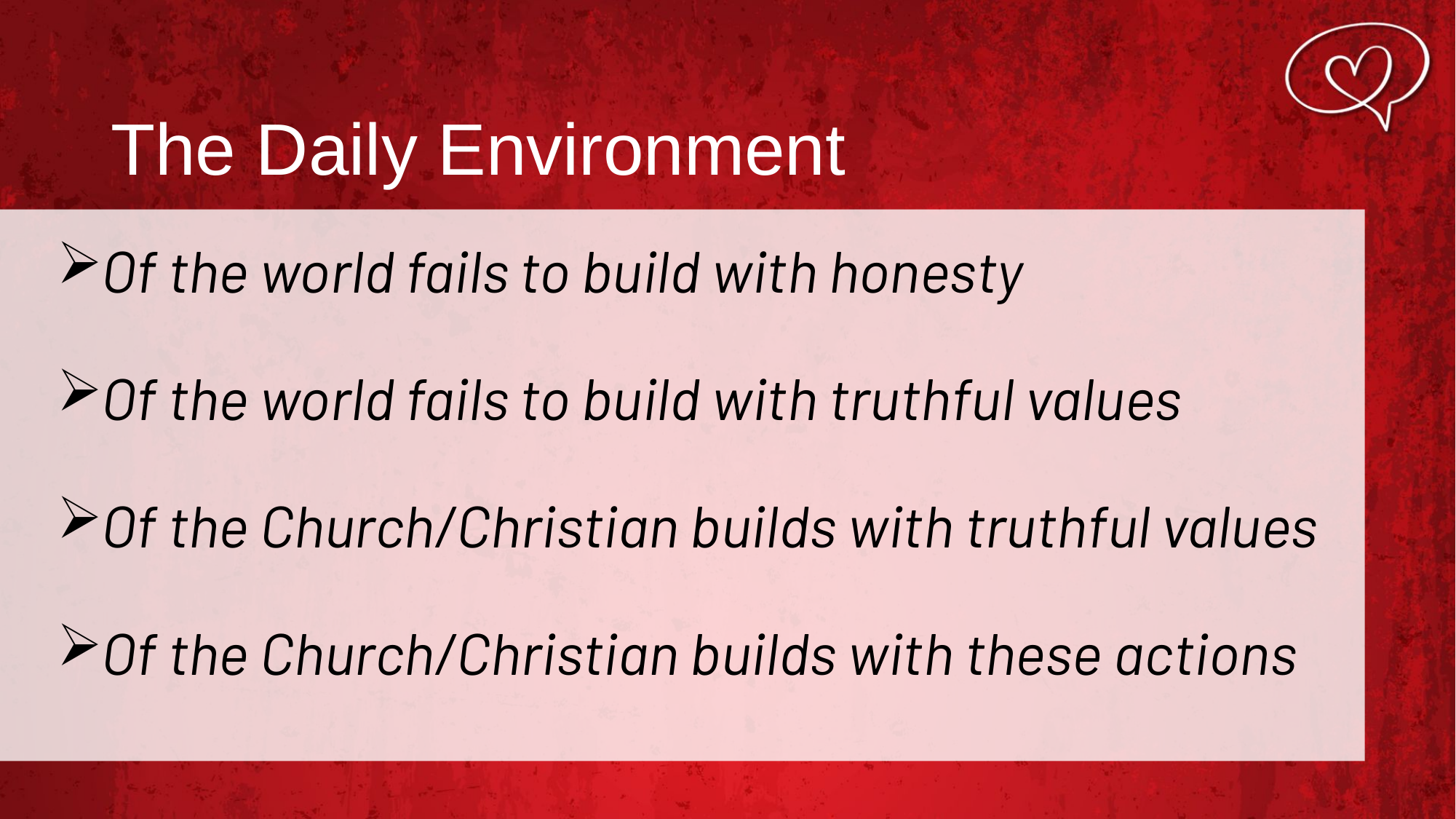

# The Daily Environment
Of the world fails to build with honesty
Of the world fails to build with truthful values
Of the Church/Christian builds with truthful values
Of the Church/Christian builds with these actions